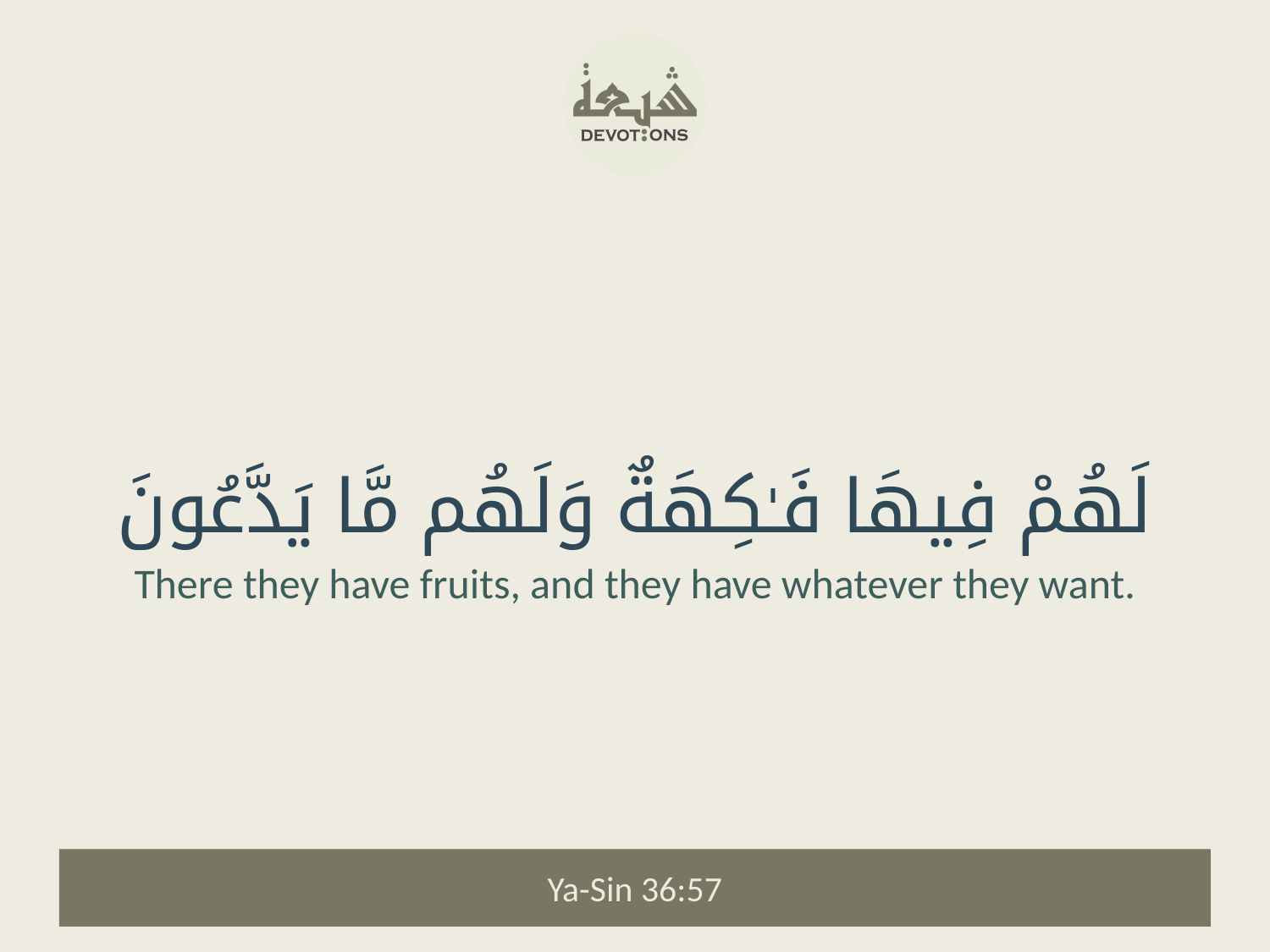

لَهُمْ فِيهَا فَـٰكِهَةٌ وَلَهُم مَّا يَدَّعُونَ
There they have fruits, and they have whatever they want.
Ya-Sin 36:57